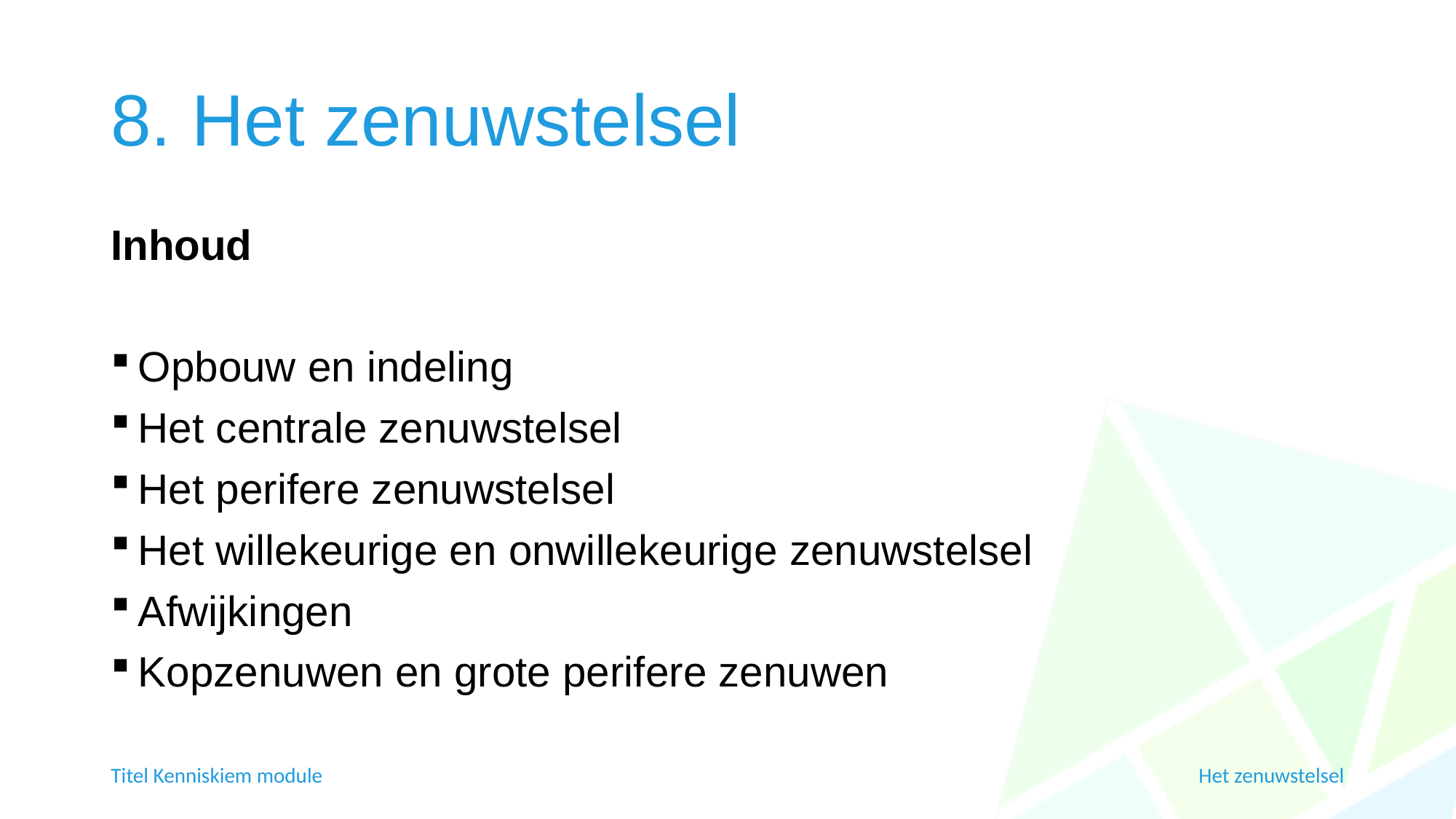

# 8. Het zenuwstelsel
Inhoud

Opbouw en indeling
Het centrale zenuwstelsel
Het perifere zenuwstelsel
Het willekeurige en onwillekeurige zenuwstelsel
Afwijkingen
Kopzenuwen en grote perifere zenuwen

Titel Kenniskiem module
Het zenuwstelsel